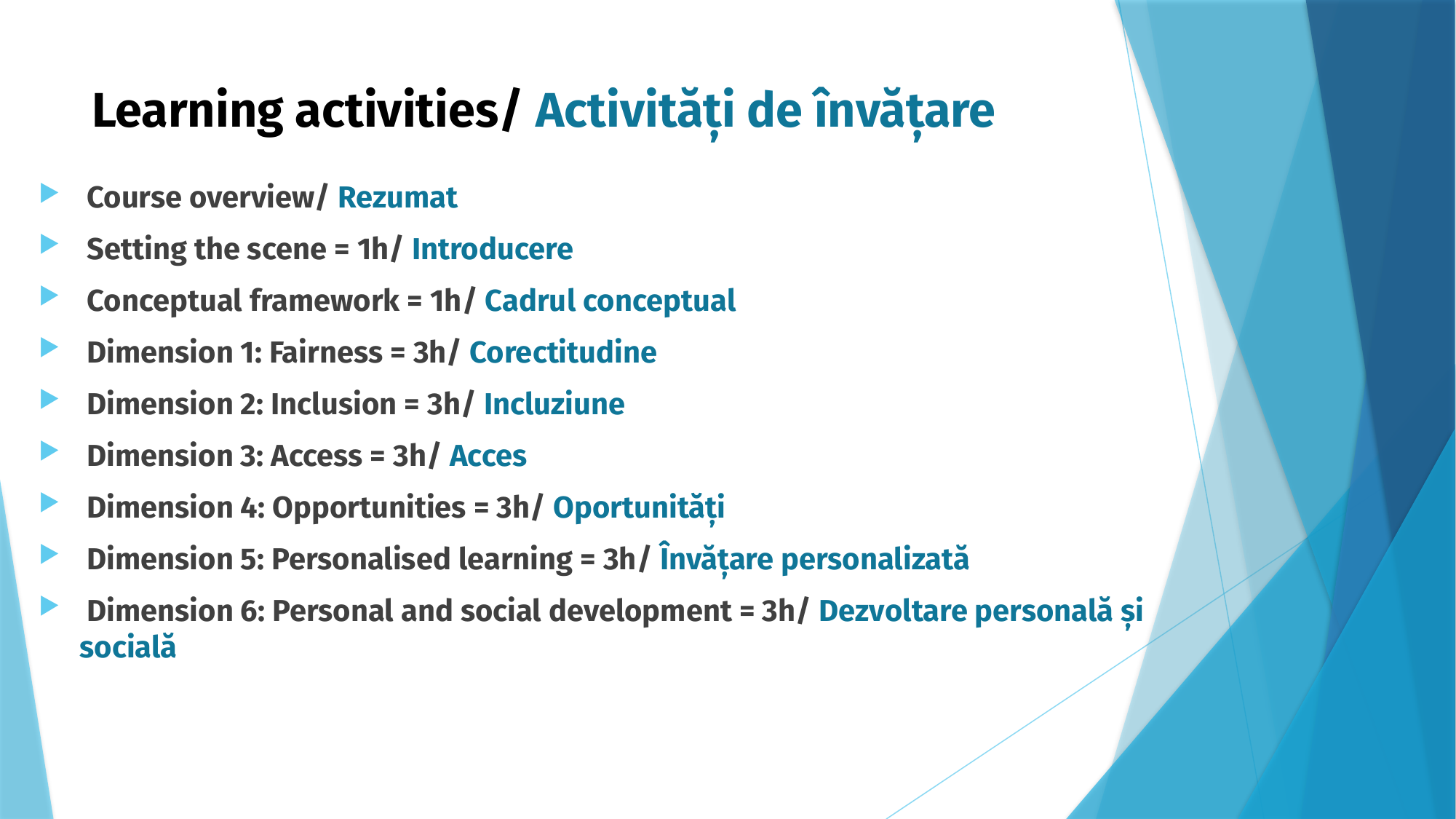

# Learning activities/ Activități de învățare
 Course overview/ Rezumat
 Setting the scene = 1h/ Introducere
 Conceptual framework = 1h/ Cadrul conceptual
 Dimension 1: Fairness = 3h/ Corectitudine
 Dimension 2: Inclusion = 3h/ Incluziune
 Dimension 3: Access = 3h/ Acces
 Dimension 4: Opportunities = 3h/ Oportunități
 Dimension 5: Personalised learning = 3h/ Învățare personalizată
 Dimension 6: Personal and social development = 3h/ Dezvoltare personală și socială